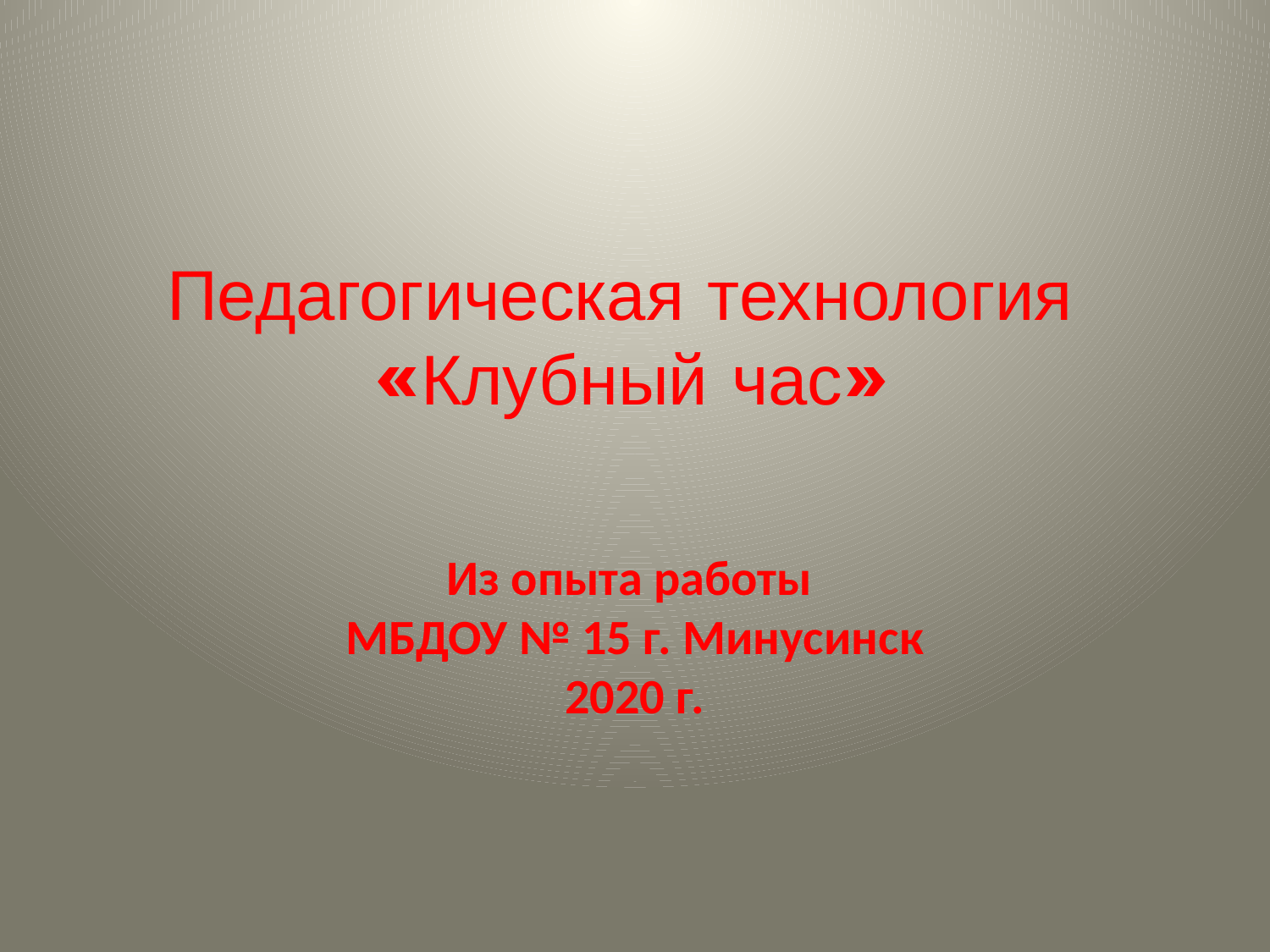

# Педагогическая технология «Клубный час»
Из опыта работы
МБДОУ № 15 г. Минусинск
2020 г.